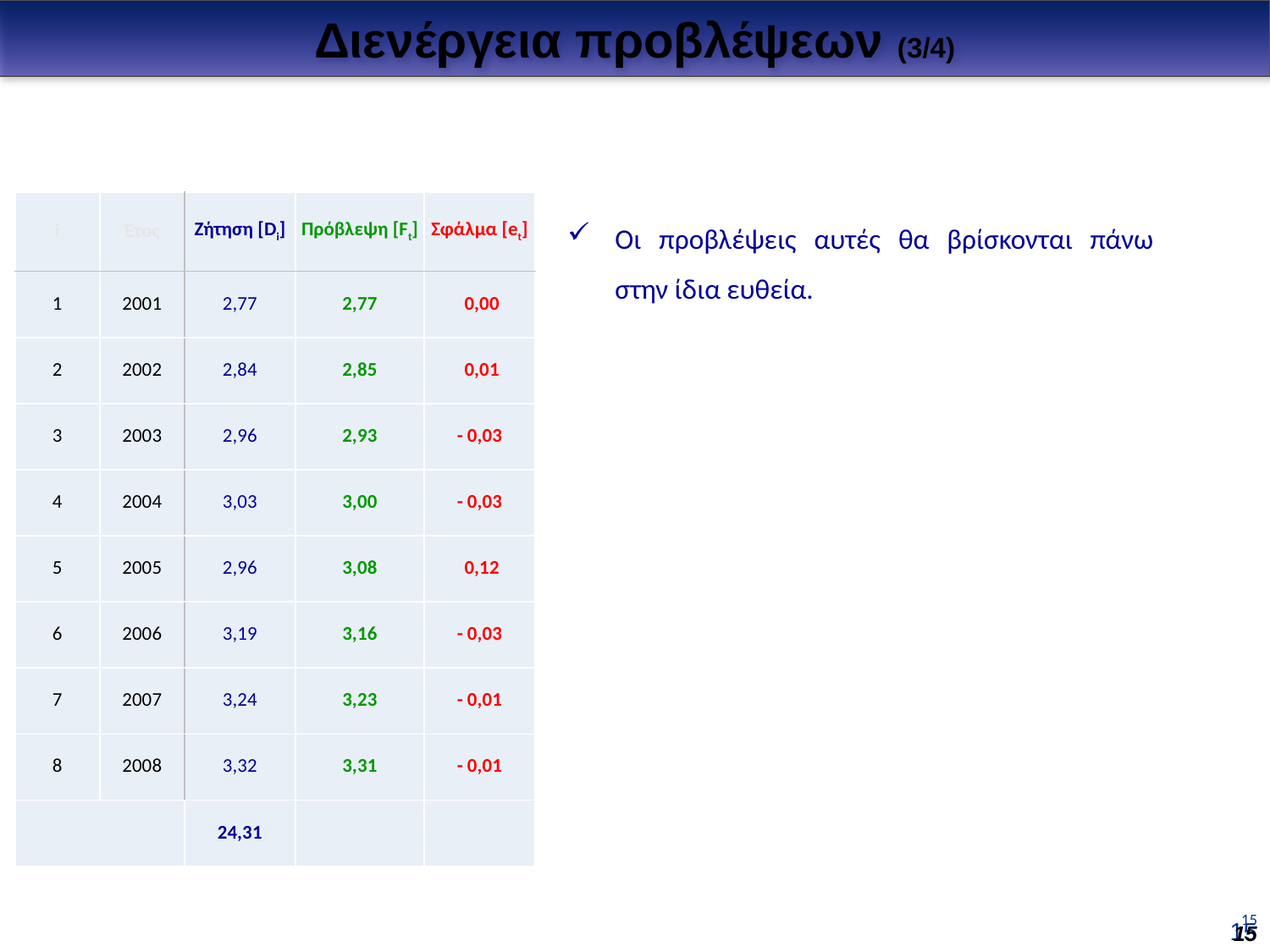

Διενέργεια προβλέψεων (3/4)
| i | Έτος | Ζήτηση [Di] | Πρόβλεψη [Ft] | Σφάλμα [et] |
| --- | --- | --- | --- | --- |
| 1 | 2001 | 2,77 | 2,77 | 0,00 |
| 2 | 2002 | 2,84 | 2,85 | 0,01 |
| 3 | 2003 | 2,96 | 2,93 | - 0,03 |
| 4 | 2004 | 3,03 | 3,00 | - 0,03 |
| 5 | 2005 | 2,96 | 3,08 | 0,12 |
| 6 | 2006 | 3,19 | 3,16 | - 0,03 |
| 7 | 2007 | 3,24 | 3,23 | - 0,01 |
| 8 | 2008 | 3,32 | 3,31 | - 0,01 |
|  |  | 24,31 |  |  |
Οι προβλέψεις αυτές θα βρίσκονται πάνω στην ίδια ευθεία.
15
15
15